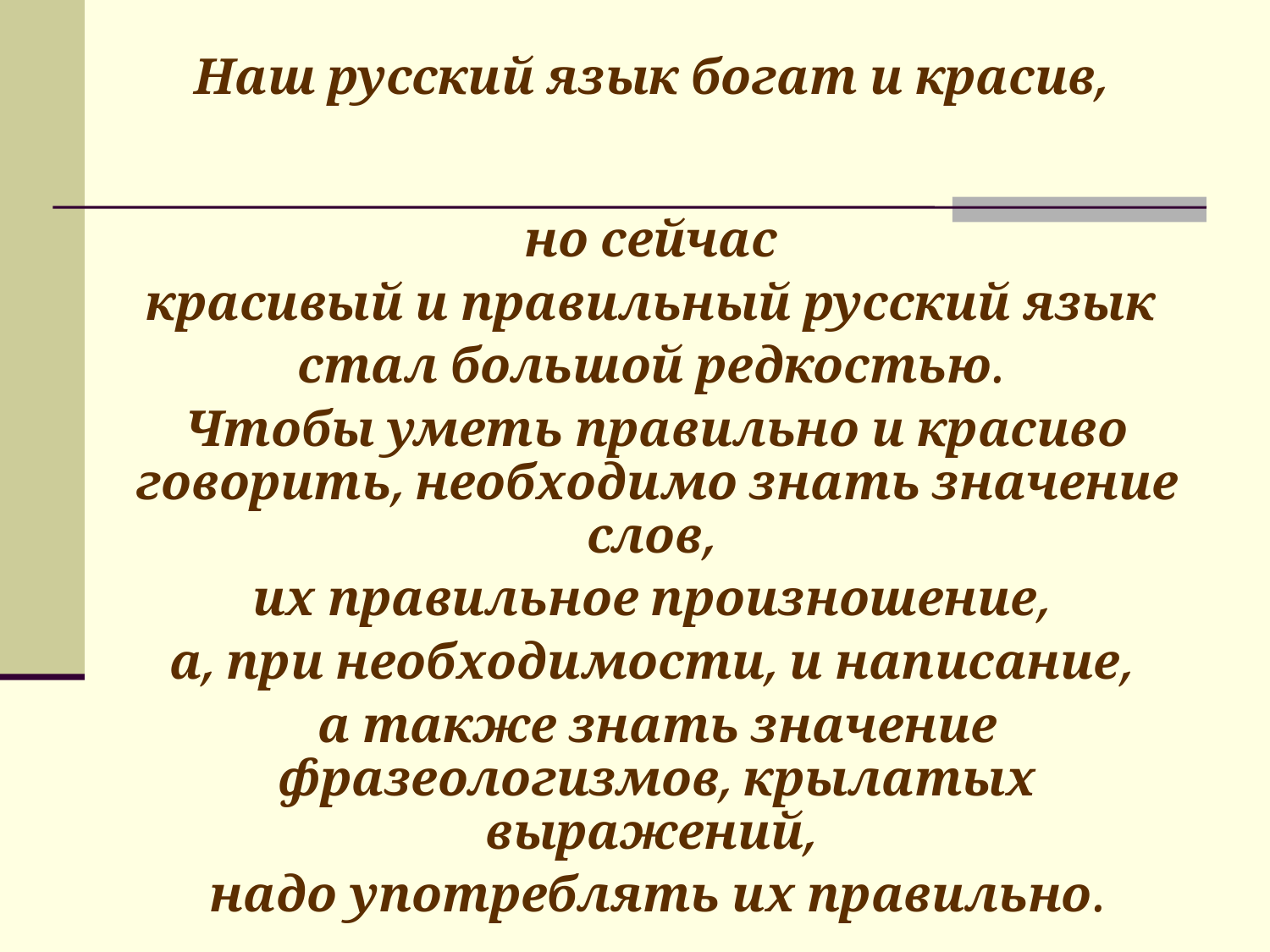

Наш русский язык богат и красив,

но сейчас
красивый и правильный русский язык
стал большой редкостью.
Чтобы уметь правильно и красиво говорить, необходимо знать значение слов,
их правильное произношение,
а, при необходимости, и написание,
а также знать значение фразеологизмов, крылатых выражений,
надо употреблять их правильно.